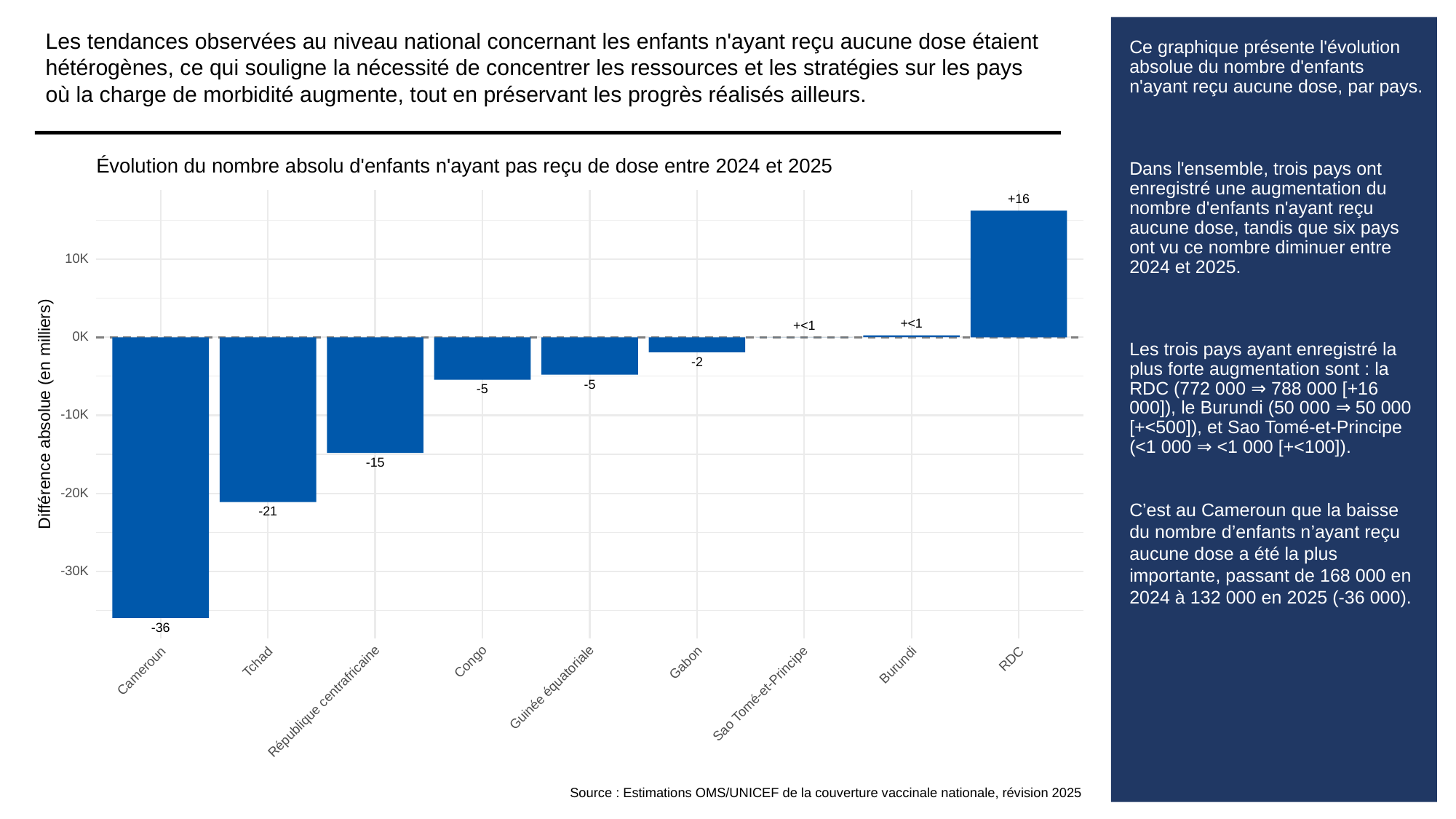

Les tendances observées au niveau national concernant les enfants n'ayant reçu aucune dose étaient hétérogènes, ce qui souligne la nécessité de concentrer les ressources et les stratégies sur les pays où la charge de morbidité augmente, tout en préservant les progrès réalisés ailleurs.
# Ce graphique présente l'évolution absolue du nombre d'enfants n'ayant reçu aucune dose, par pays.

Dans l'ensemble, trois pays ont enregistré une augmentation du nombre d'enfants n'ayant reçu aucune dose, tandis que six pays ont vu ce nombre diminuer entre 2024 et 2025.

Les trois pays ayant enregistré la plus forte augmentation sont : la RDC (772 000 ⇒ 788 000 [+16 000]), le Burundi (50 000 ⇒ 50 000 [+<500]), et Sao Tomé-et-Principe (<1 000 ⇒ <1 000 [+<100]).

C’est au Cameroun que la baisse du nombre d’enfants n’ayant reçu aucune dose a été la plus importante, passant de 168 000 en 2024 à 132 000 en 2025 (-36 000).

Évolution du nombre absolu d'enfants n'ayant pas reçu de dose entre 2024 et 2025

+16

10K

+<1
+<1
0K

-2

-5
-5
Différence absolue (en milliers)
-10K

-15
-20K

-21

-30K

-36
RDC
Congo
Tchad
Gabon
Burundi
Cameroun
Guinée équatoriale
Sao Tomé-et-Principe
République centrafricaine
Source : Estimations OMS/UNICEF de la couverture vaccinale nationale, révision 2025